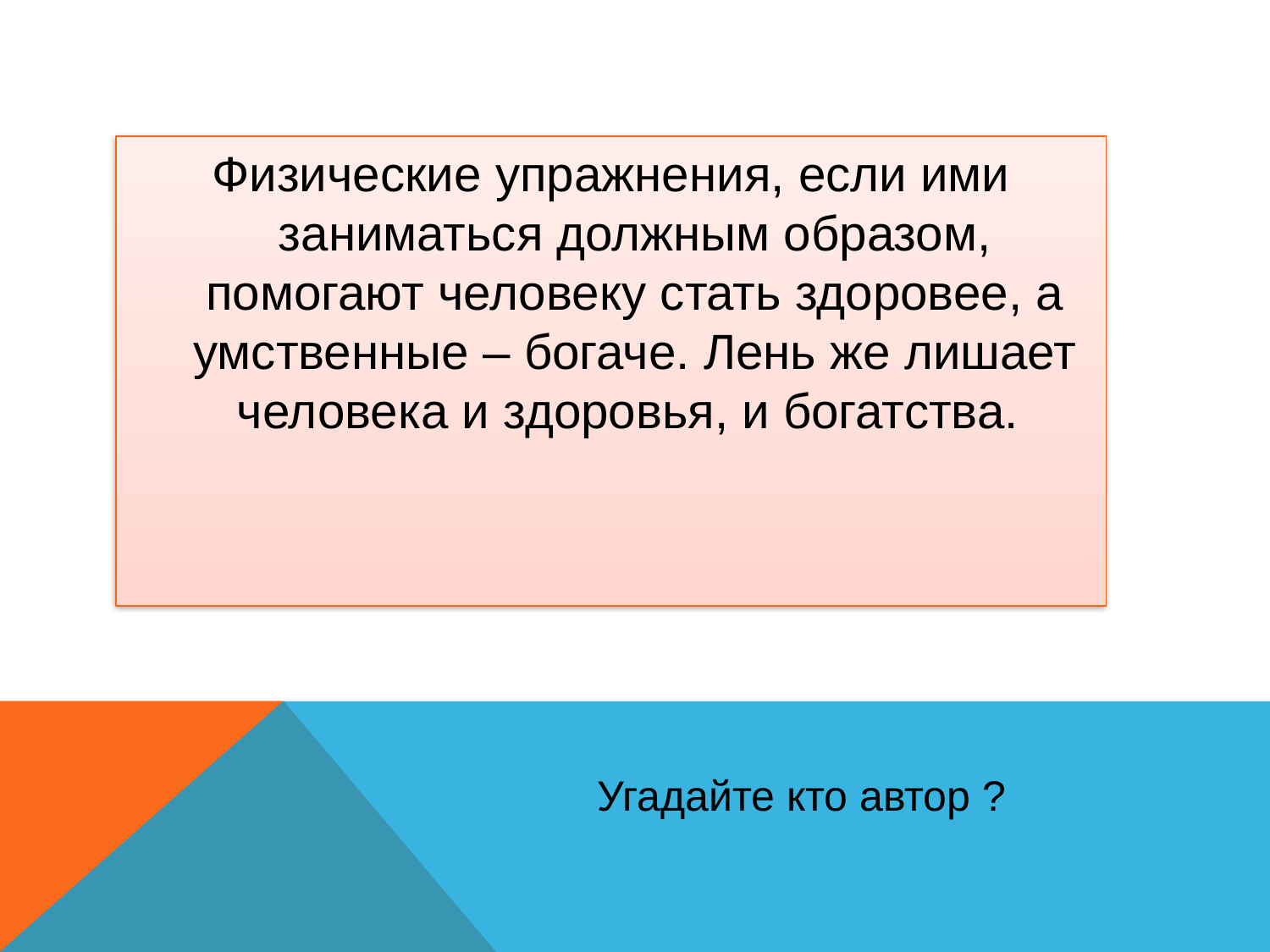

Физические упражнения, если ими заниматься должным образом, помогают человеку стать здоровее, а умственные – богаче. Лень же лишает человека и здоровья, и богатства.

Угадайте кто автор ?